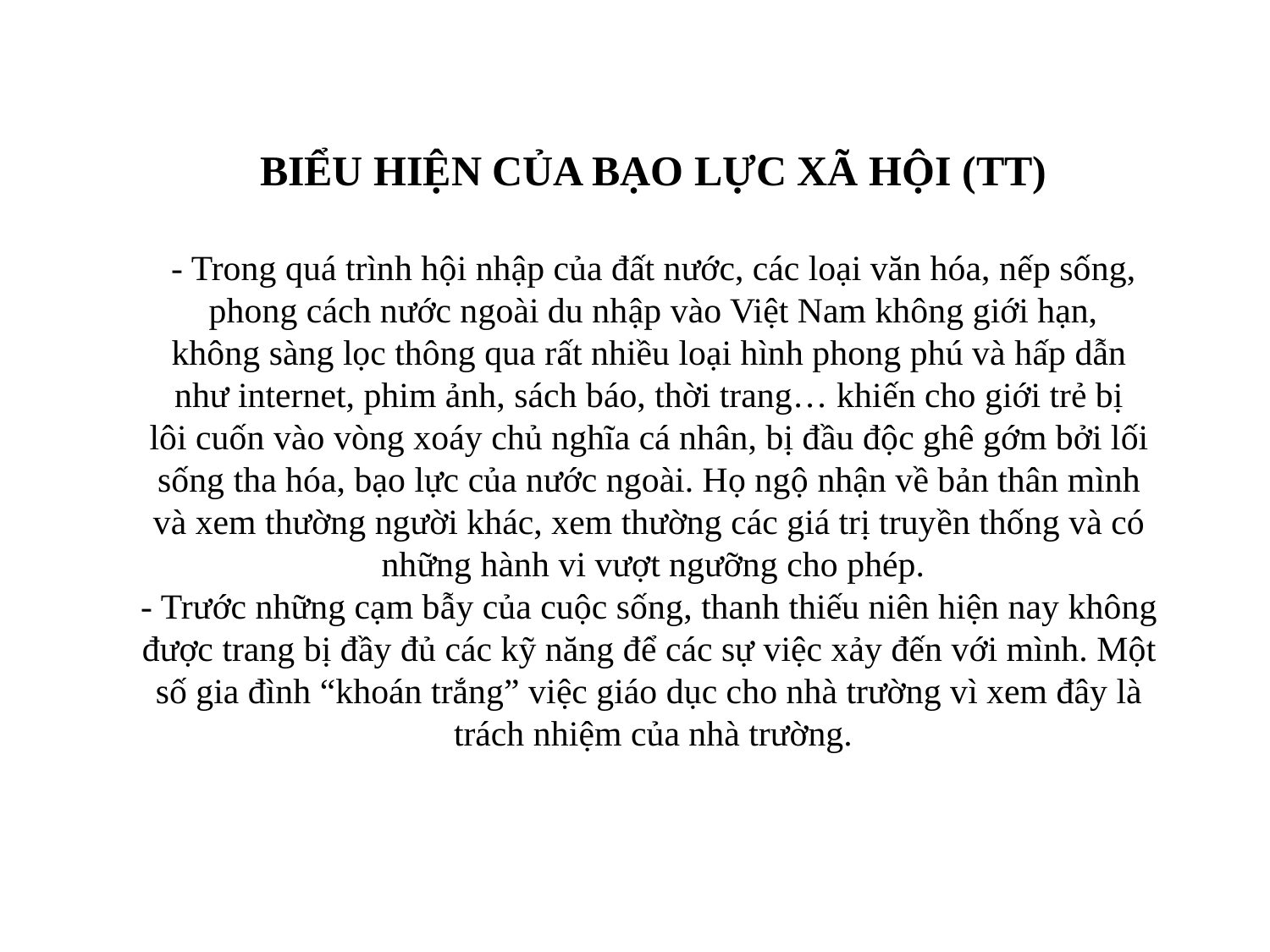

BIỂU HIỆN CỦA BẠO LỰC XÃ HỘI (TT)

- Trong quá trình hội nhập của đất nước, các loại văn hóa, nếp sống,
 phong cách nước ngoài du nhập vào Việt Nam không giới hạn,
không sàng lọc thông qua rất nhiều loại hình phong phú và hấp dẫn
như internet, phim ảnh, sách báo, thời trang… khiến cho giới trẻ bị
lôi cuốn vào vòng xoáy chủ nghĩa cá nhân, bị đầu độc ghê gớm bởi lối
sống tha hóa, bạo lực của nước ngoài. Họ ngộ nhận về bản thân mình
và xem thường người khác, xem thường các giá trị truyền thống và có
những hành vi vượt ngưỡng cho phép.
- Trước những cạm bẫy của cuộc sống, thanh thiếu niên hiện nay không
được trang bị đầy đủ các kỹ năng để các sự việc xảy đến với mình. Một
số gia đình “khoán trắng” việc giáo dục cho nhà trường vì xem đây là
trách nhiệm của nhà trường.